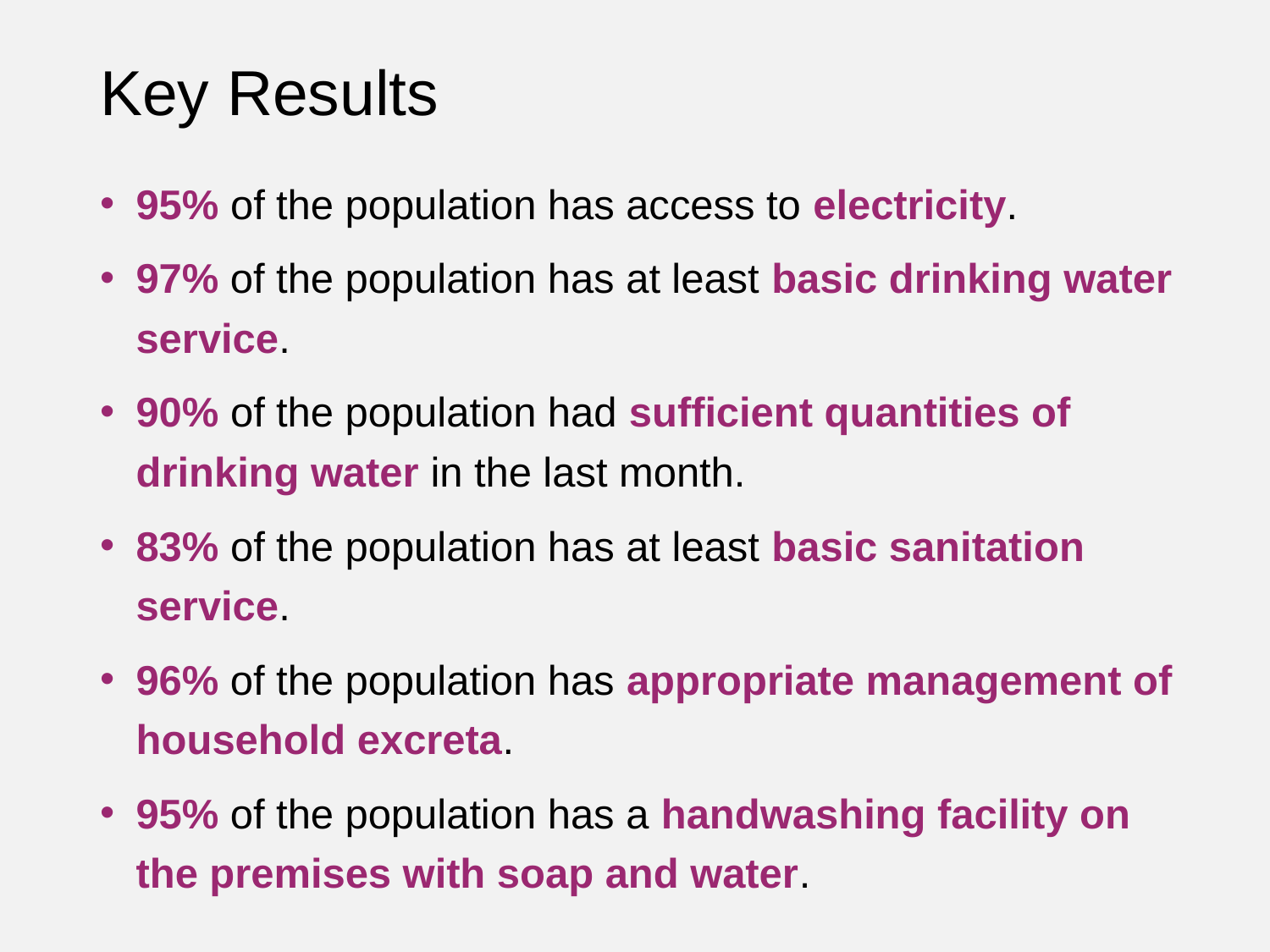

# Key Results
95% of the population has access to electricity.
97% of the population has at least basic drinking water service.
90% of the population had sufficient quantities of drinking water in the last month.
83% of the population has at least basic sanitation service.
96% of the population has appropriate management of household excreta.
95% of the population has a handwashing facility on the premises with soap and water.